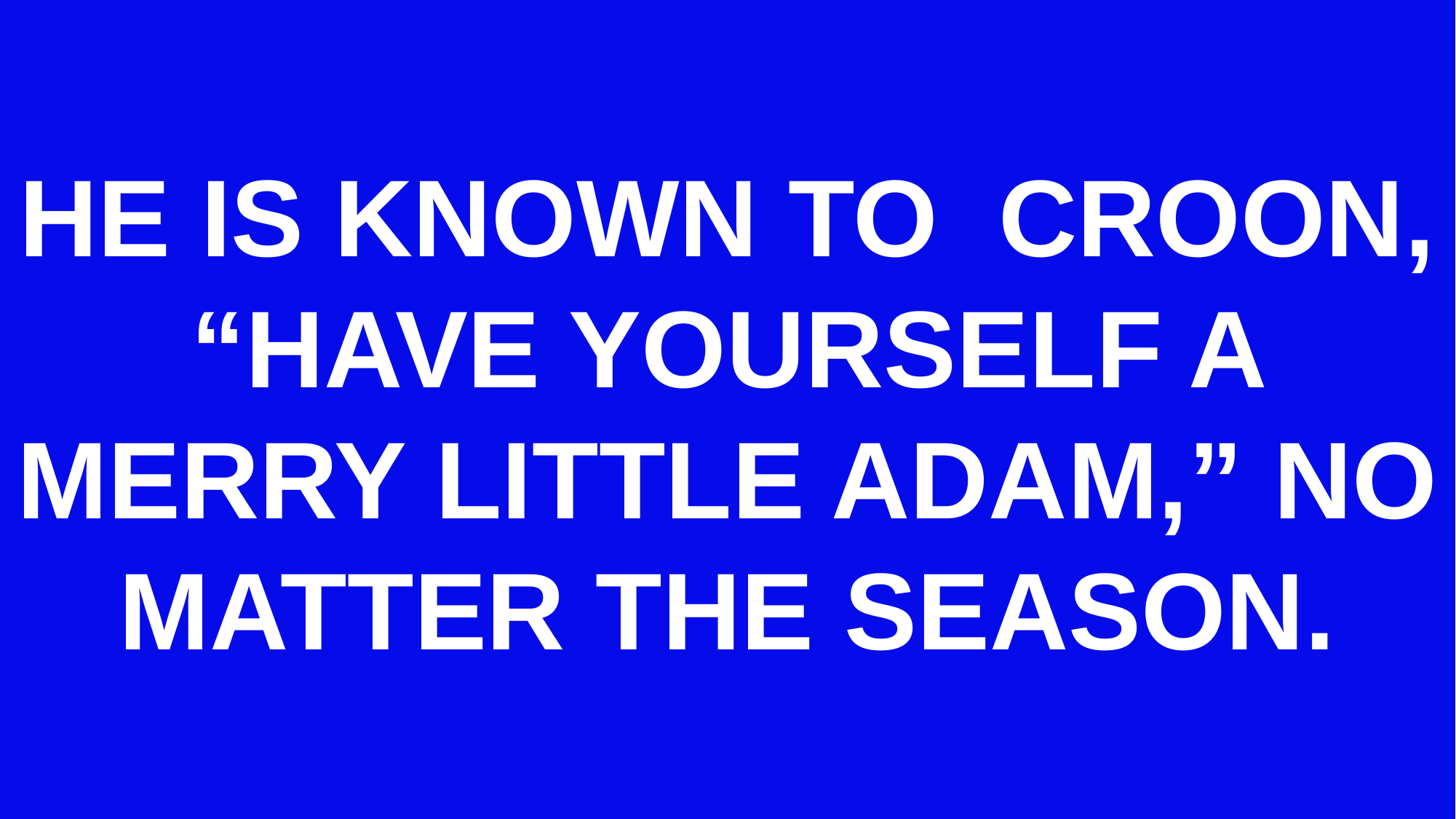

HE IS KNOWN TO  CROON, “HAVE YOURSELF A MERRY LITTLE ADAM,” NO MATTER THE SEASON.